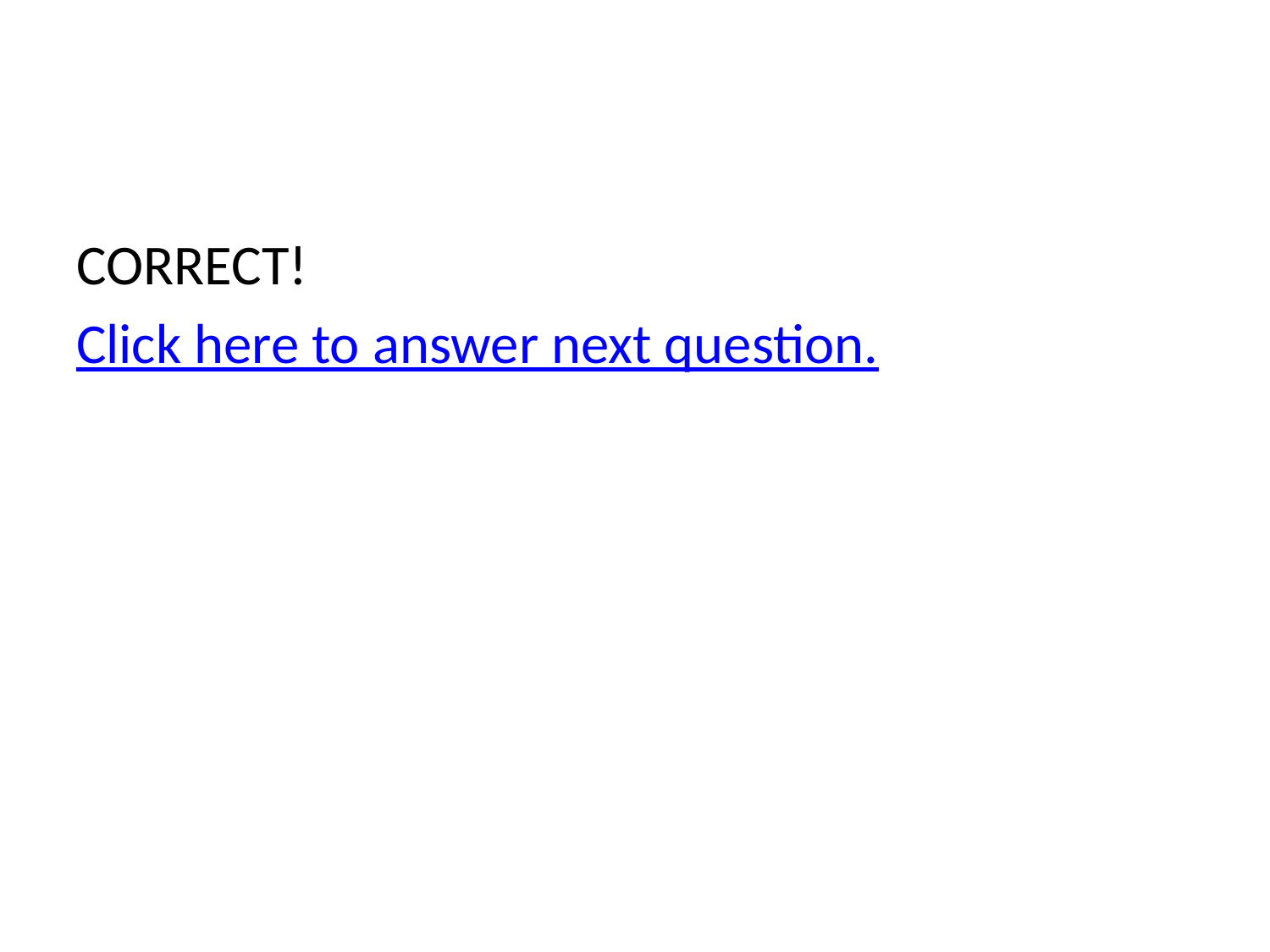

#
CORRECT!
Click here to answer next question.